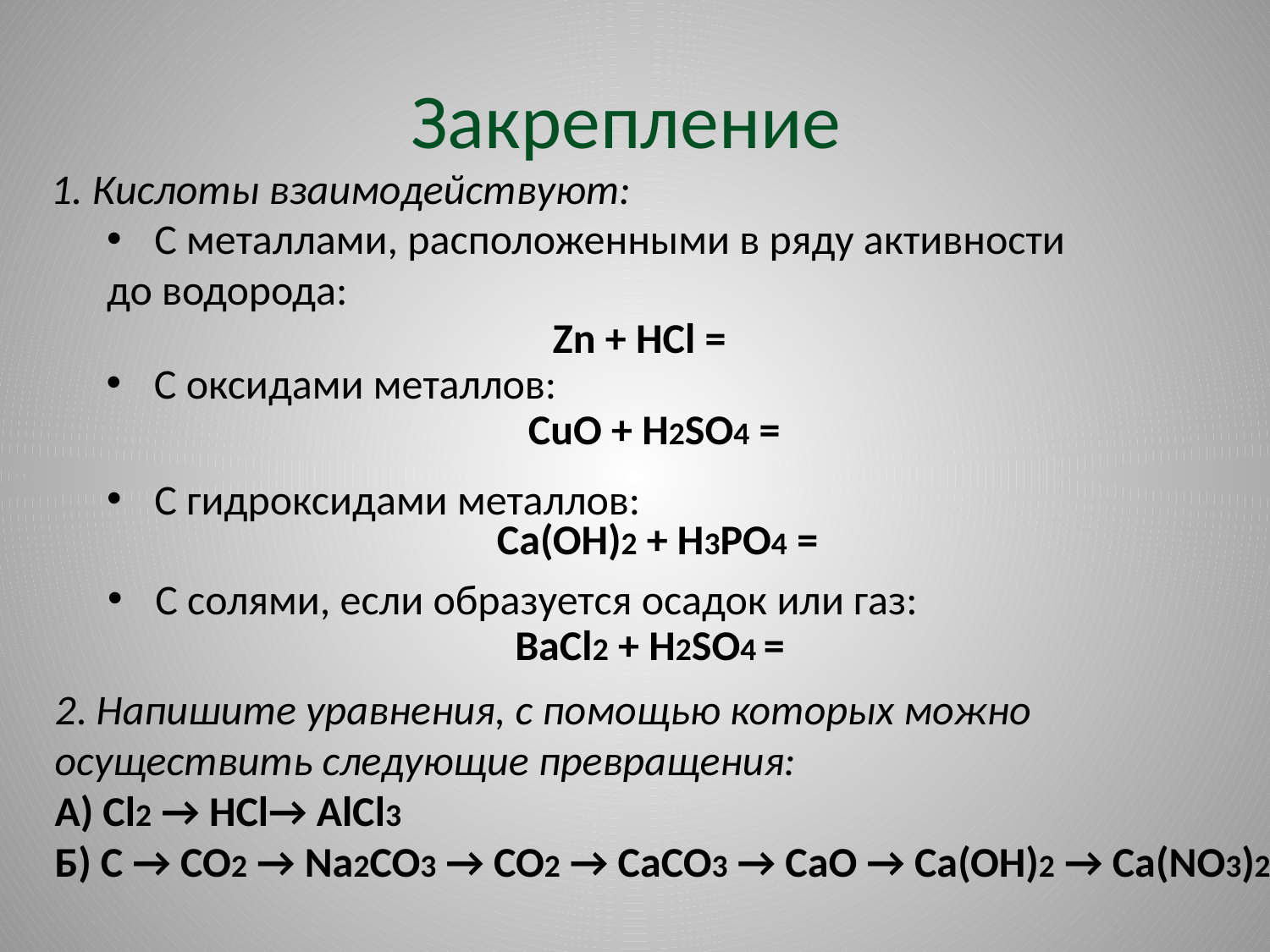

# Закрепление
1. Кислоты взаимодействуют:
С металлами, расположенными в ряду активности
до водорода:

Zn + HCl =
С оксидами металлов:

CuO + H2SO4 =
С гидроксидами металлов:
Ca(OH)2 + H3PO4 =
С солями, если образуется осадок или газ:
BaCl2 + H2SO4 =
2. Напишите уравнения, с помощью которых можно
осуществить следующие превращения:
А) Cl2 → HCl→ AlCl3
Б) C → CO2 → Na2CO3 → CO2 → CaCO3 → CaO → Ca(OH)2 → Ca(NO3)2